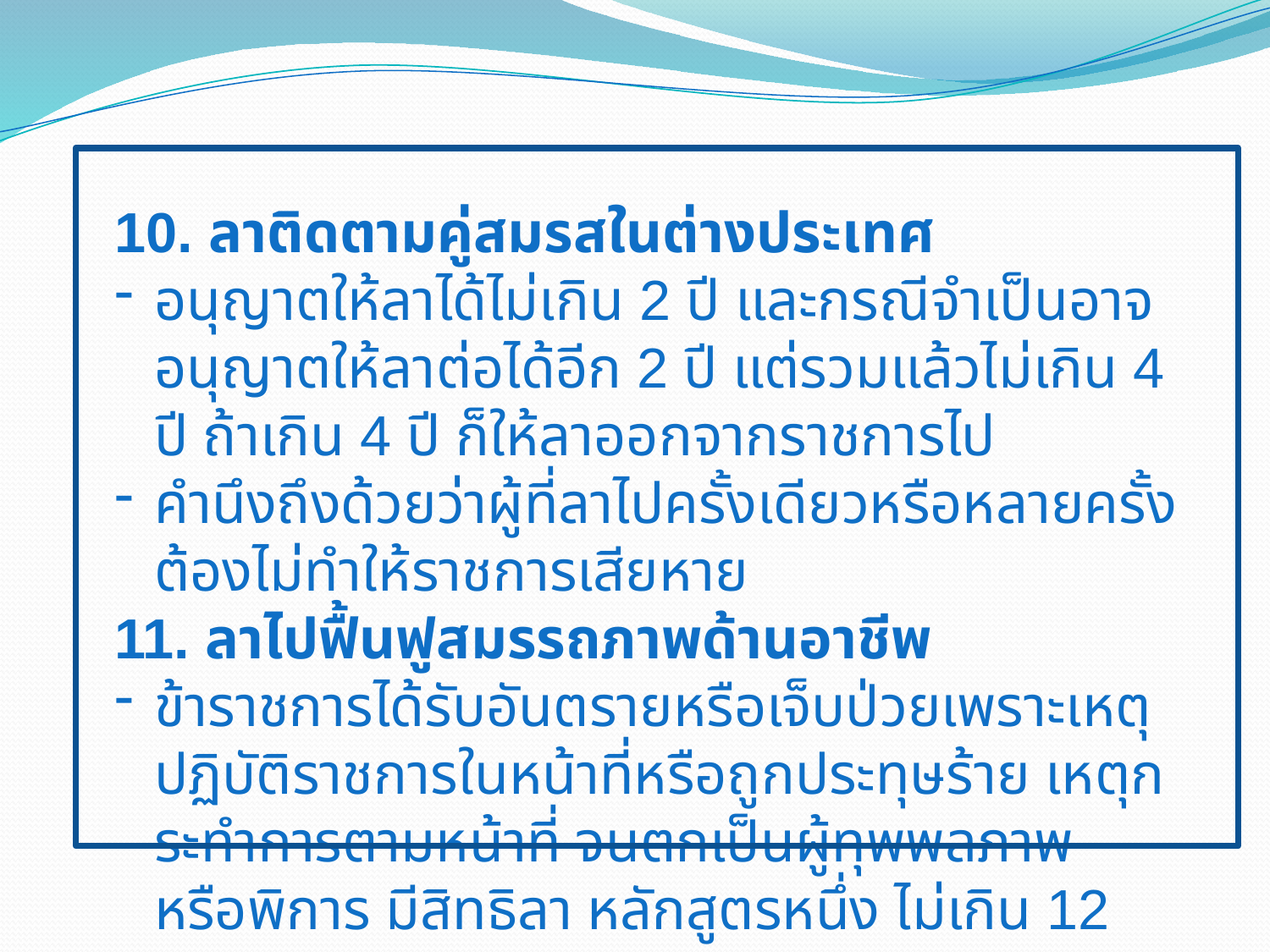

10. ลาติดตามคู่สมรสในต่างประเทศ
อนุญาตให้ลาได้ไม่เกิน 2 ปี และกรณีจำเป็นอาจอนุญาตให้ลาต่อได้อีก 2 ปี แต่รวมแล้วไม่เกิน 4 ปี ถ้าเกิน 4 ปี ก็ให้ลาออกจากราชการไป
คำนึงถึงด้วยว่าผู้ที่ลาไปครั้งเดียวหรือหลายครั้งต้องไม่ทำให้ราชการเสียหาย
11. ลาไปฟื้นฟูสมรรถภาพด้านอาชีพ
ข้าราชการได้รับอันตรายหรือเจ็บป่วยเพราะเหตุปฏิบัติราชการในหน้าที่หรือถูกประทุษร้าย เหตุกระทำการตามหน้าที่ จนตกเป็นผู้ทุพพลภาพ หรือพิการ มีสิทธิลา หลักสูตรหนึ่ง ไม่เกิน 12 เดือน